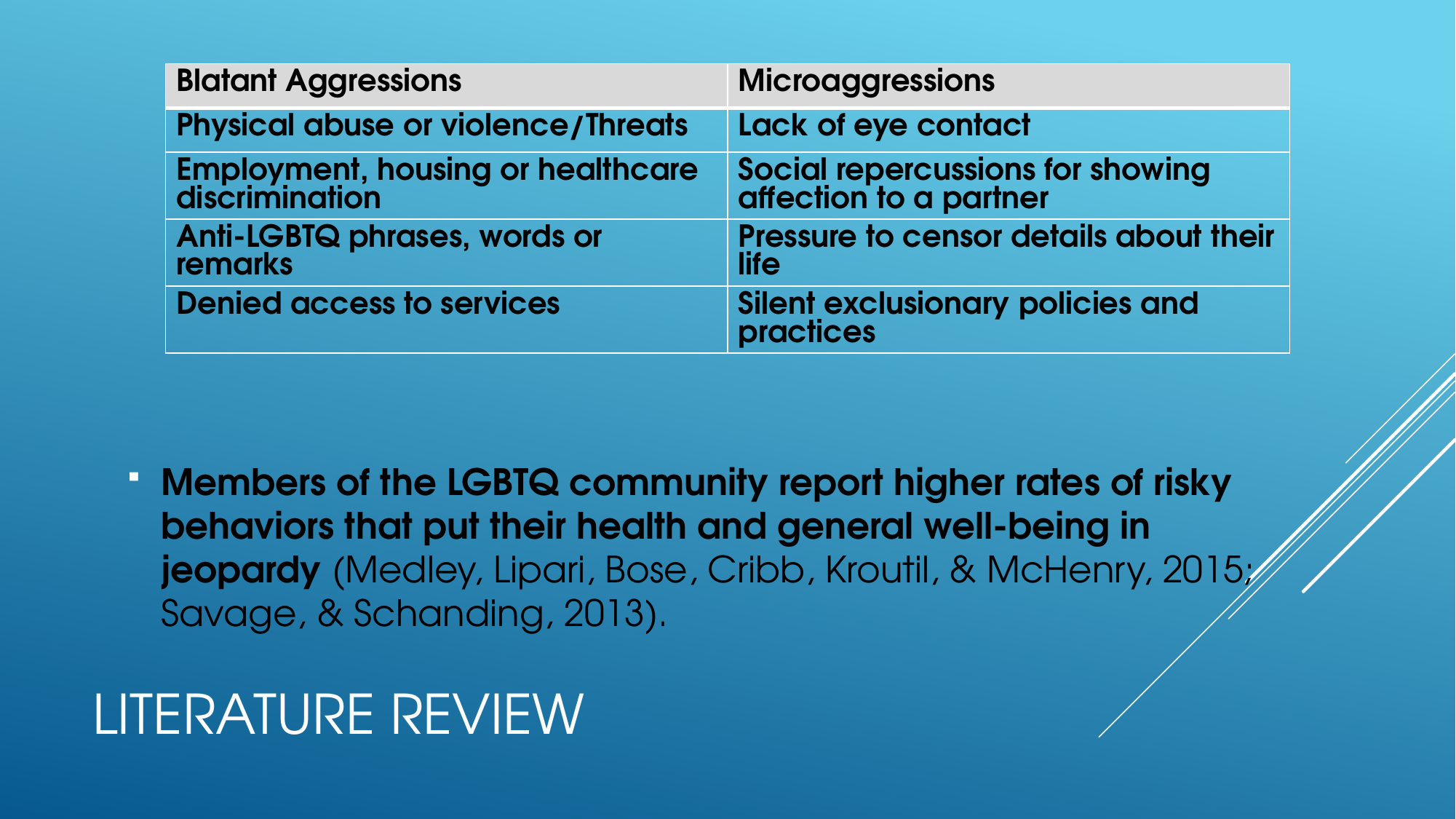

| Blatant Aggressions | Microaggressions |
| --- | --- |
| Physical abuse or violence/Threats | Lack of eye contact |
| Employment, housing or healthcare discrimination | Social repercussions for showing affection to a partner |
| Anti-LGBTQ phrases, words or remarks | Pressure to censor details about their life |
| Denied access to services | Silent exclusionary policies and practices |
Members of the LGBTQ community report higher rates of risky behaviors that put their health and general well-being in jeopardy (Medley, Lipari, Bose, Cribb, Kroutil, & McHenry, 2015; Savage, & Schanding, 2013).
# Literature Review